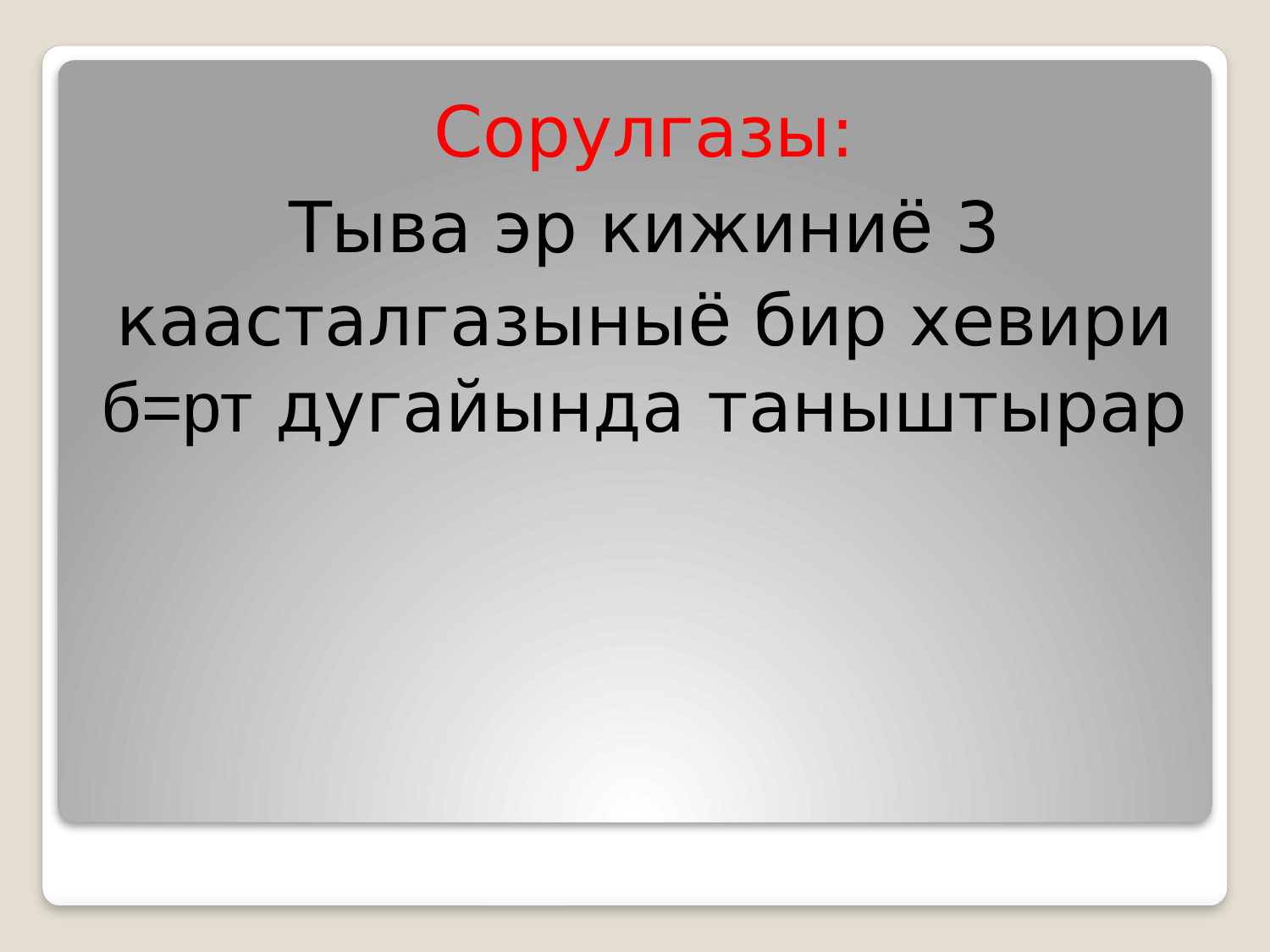

Сорулгазы:
Тыва эр кижиниё 3 каасталгазыныё бир хевири б=рт дугайында таныштырар
# .